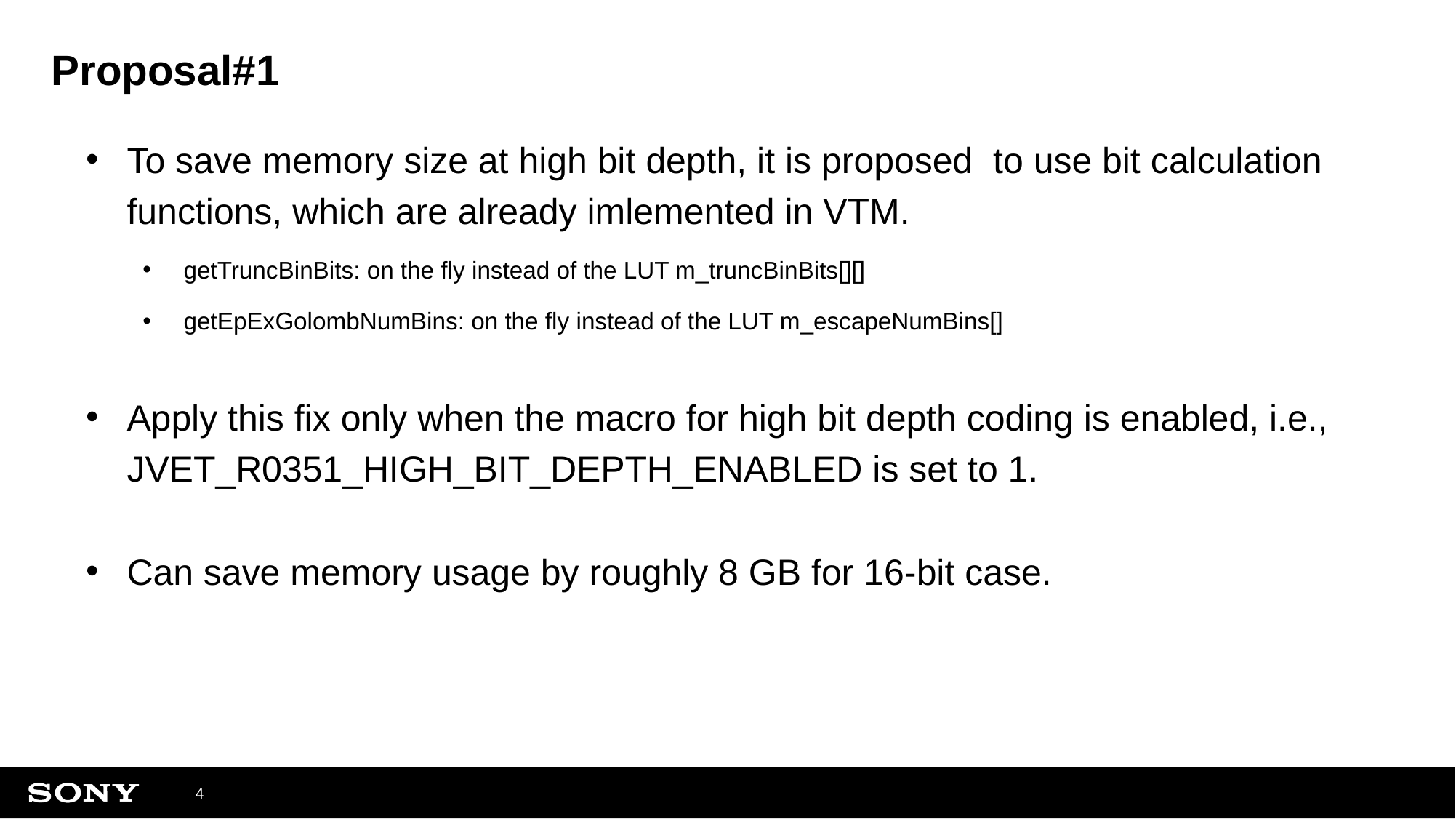

# Proposal#1
To save memory size at high bit depth, it is proposed  to use bit calculation functions, which are already imlemented in VTM.
getTruncBinBits: on the fly instead of the LUT m_truncBinBits[][]
getEpExGolombNumBins: on the fly instead of the LUT m_escapeNumBins[]

Apply this fix only when the macro for high bit depth coding is enabled, i.e., JVET_R0351_HIGH_BIT_DEPTH_ENABLED is set to 1.

Can save memory usage by roughly 8 GB for 16-bit case.